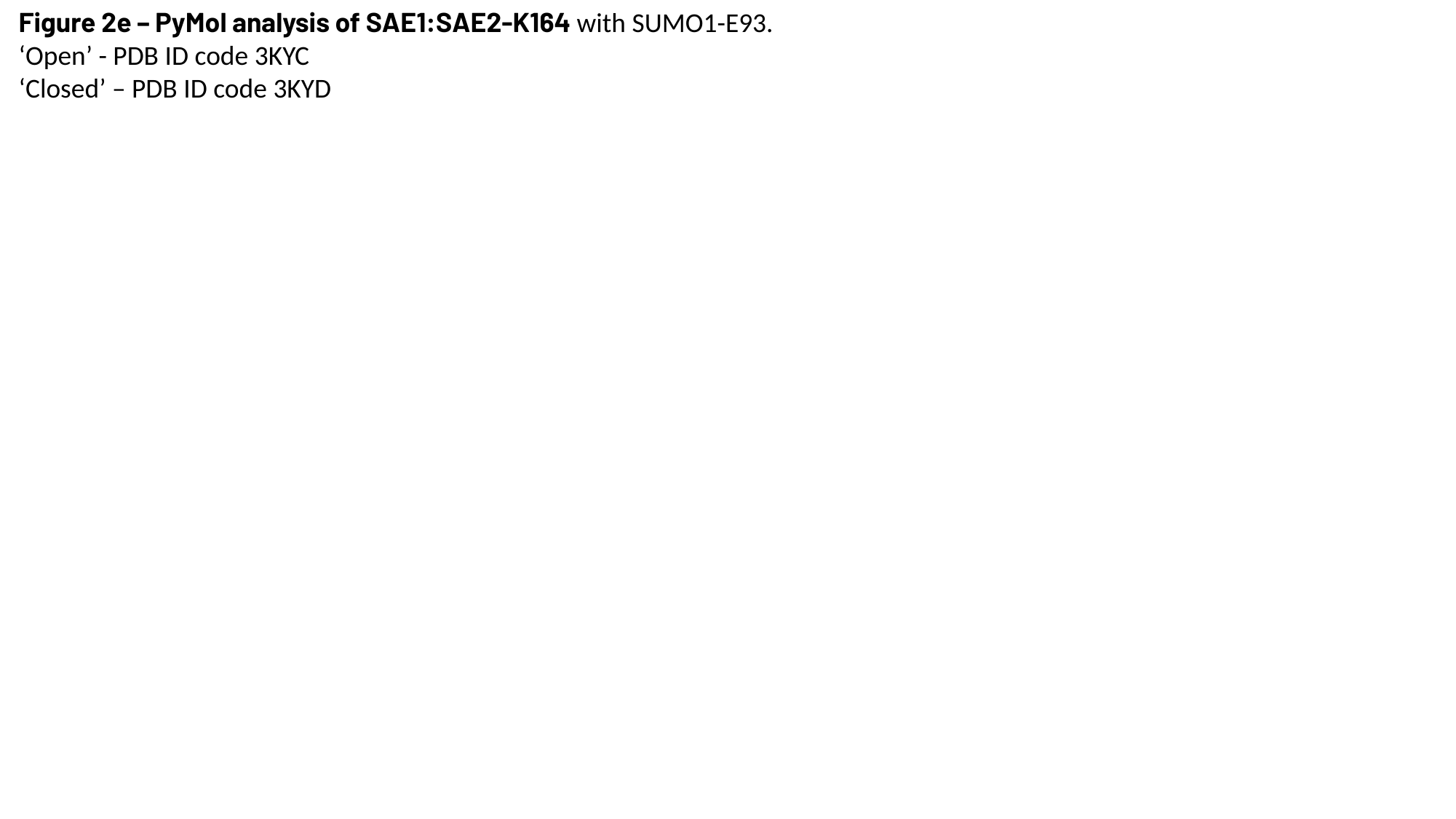

Figure 2e – PyMol analysis of SAE1:SAE2-K164 with SUMO1-E93.
‘Open’ - PDB ID code 3KYC
‘Closed’ – PDB ID code 3KYD